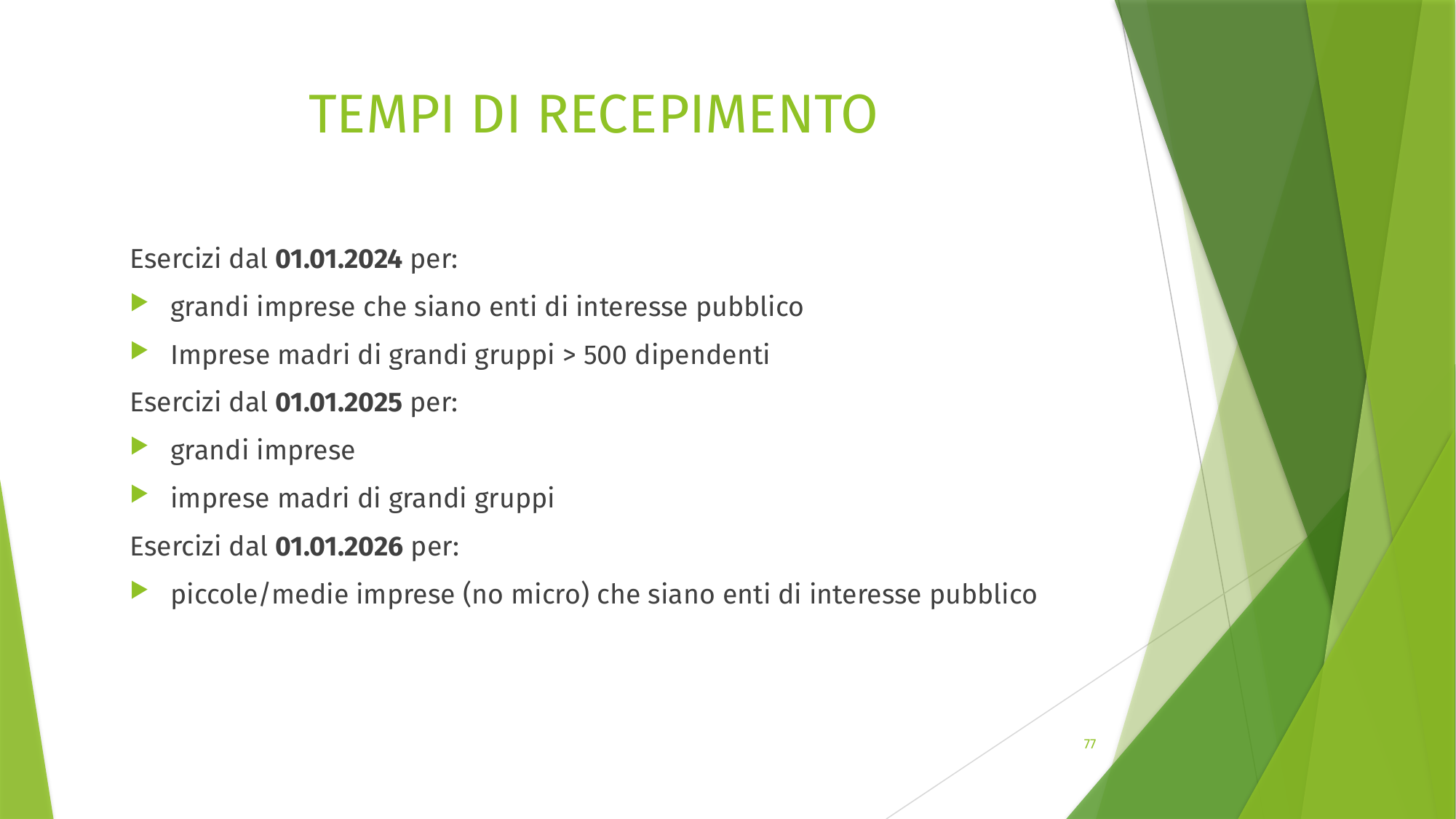

# TEMPI DI RECEPIMENTO
Esercizi dal 01.01.2024 per:
grandi imprese che siano enti di interesse pubblico
Imprese madri di grandi gruppi > 500 dipendenti
Esercizi dal 01.01.2025 per:
grandi imprese
imprese madri di grandi gruppi
Esercizi dal 01.01.2026 per:
piccole/medie imprese (no micro) che siano enti di interesse pubblico
77